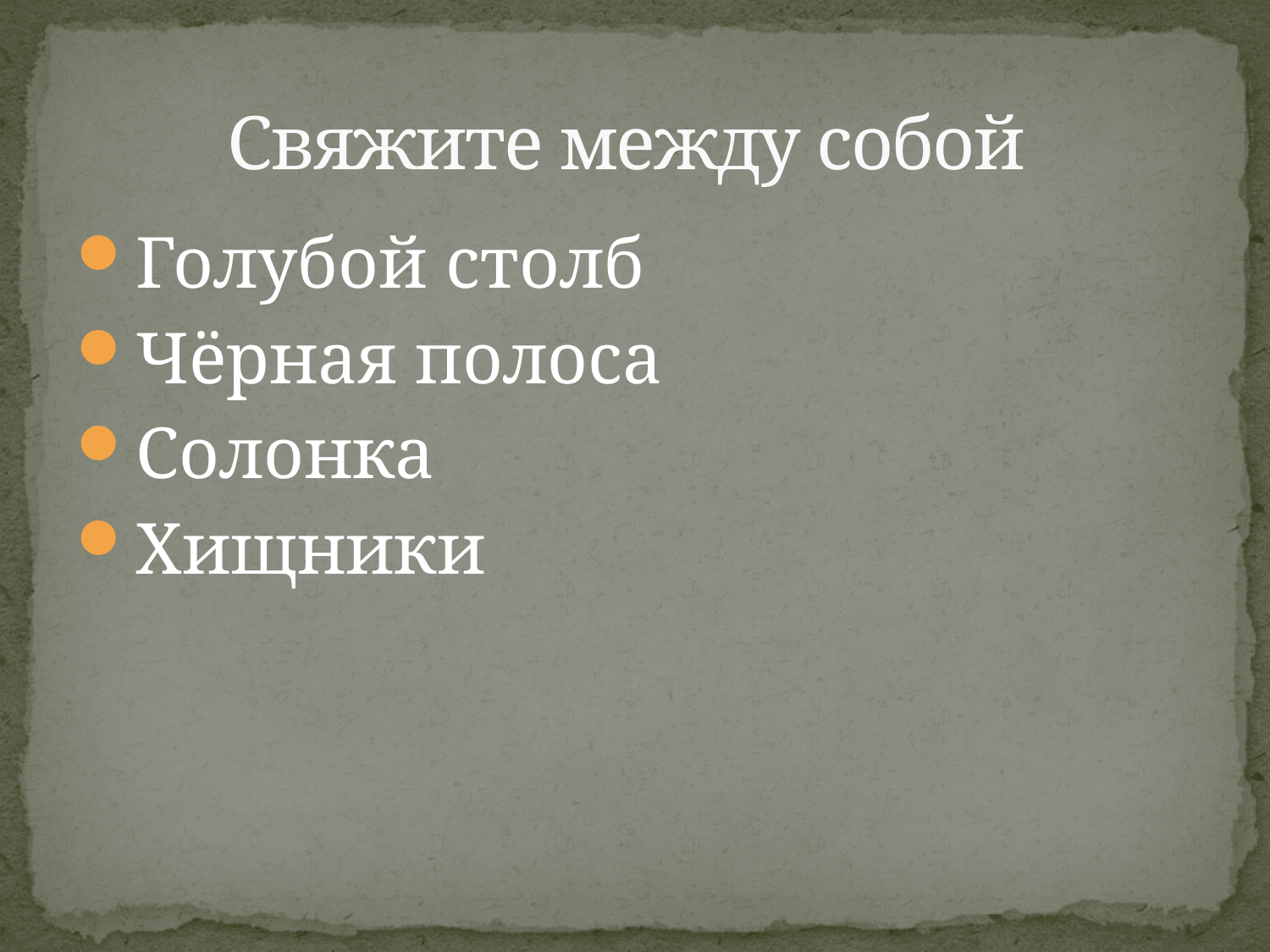

# Свяжите между собой
Голубой столб
Чёрная полоса
Солонка
Хищники